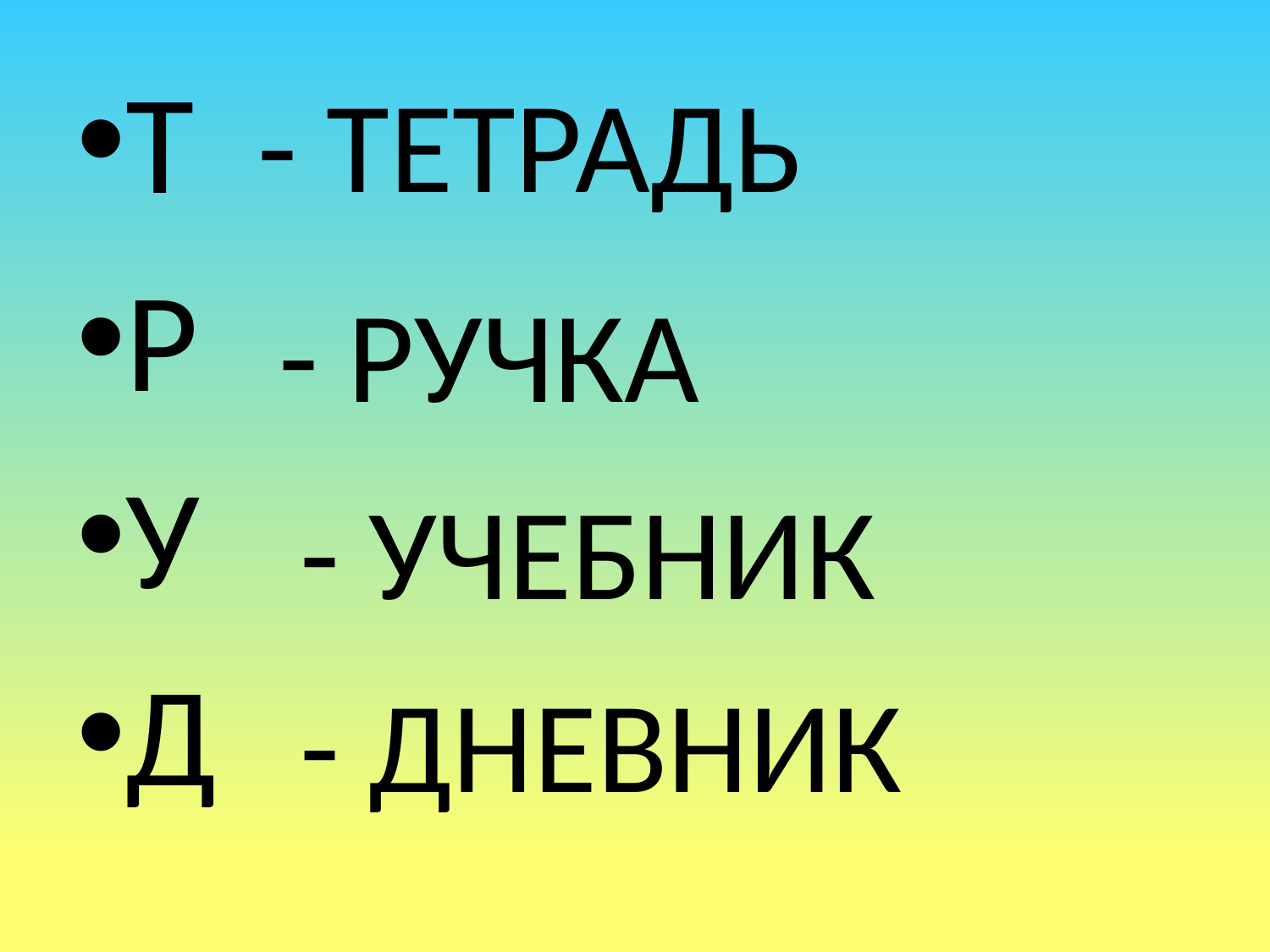

Т
Р
У
Д
- ТЕТРАДЬ
- РУЧКА
- УЧЕБНИК
- ДНЕВНИК